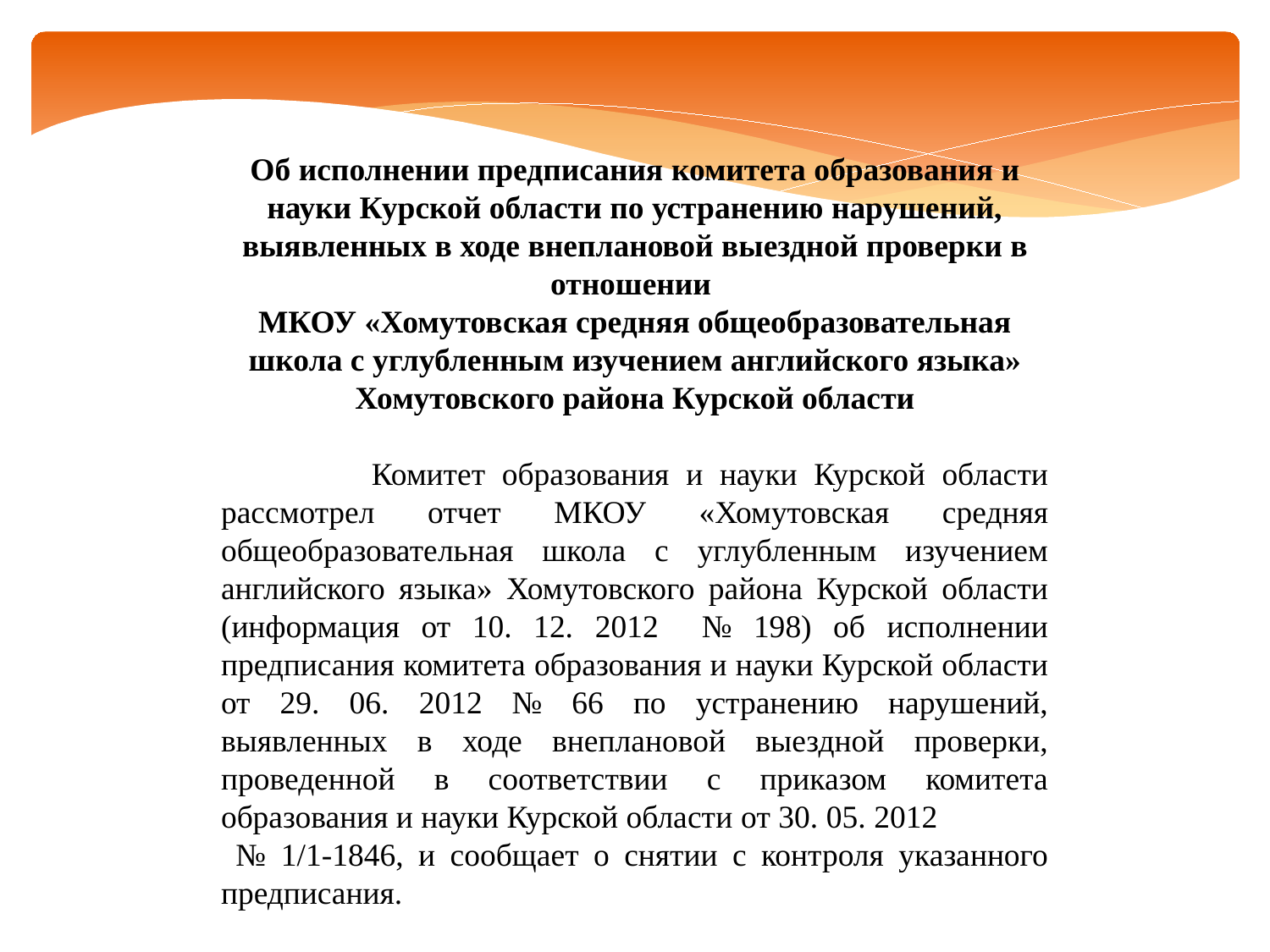

Об исполнении предписания комитета образования и науки Курской области по устранению нарушений, выявленных в ходе внеплановой выездной проверки в отношении
МКОУ «Хомутовская средняя общеобразовательная школа с углубленным изучением английского языка» Хомутовского района Курской области

         Комитет образования и науки Курской области рассмотрел отчет МКОУ «Хомутовская средняя общеобразовательная школа с углубленным изучением английского языка» Хомутовского района Курской области (информация от 10. 12. 2012  № 198) об исполнении предписания комитета образования и науки Курской области от 29. 06. 2012 № 66 по устранению нарушений, выявленных в ходе внеплановой выездной проверки, проведенной в соответствии с приказом комитета образования и науки Курской области от 30. 05. 2012
 № 1/1-1846, и сообщает о снятии с контроля указанного предписания.